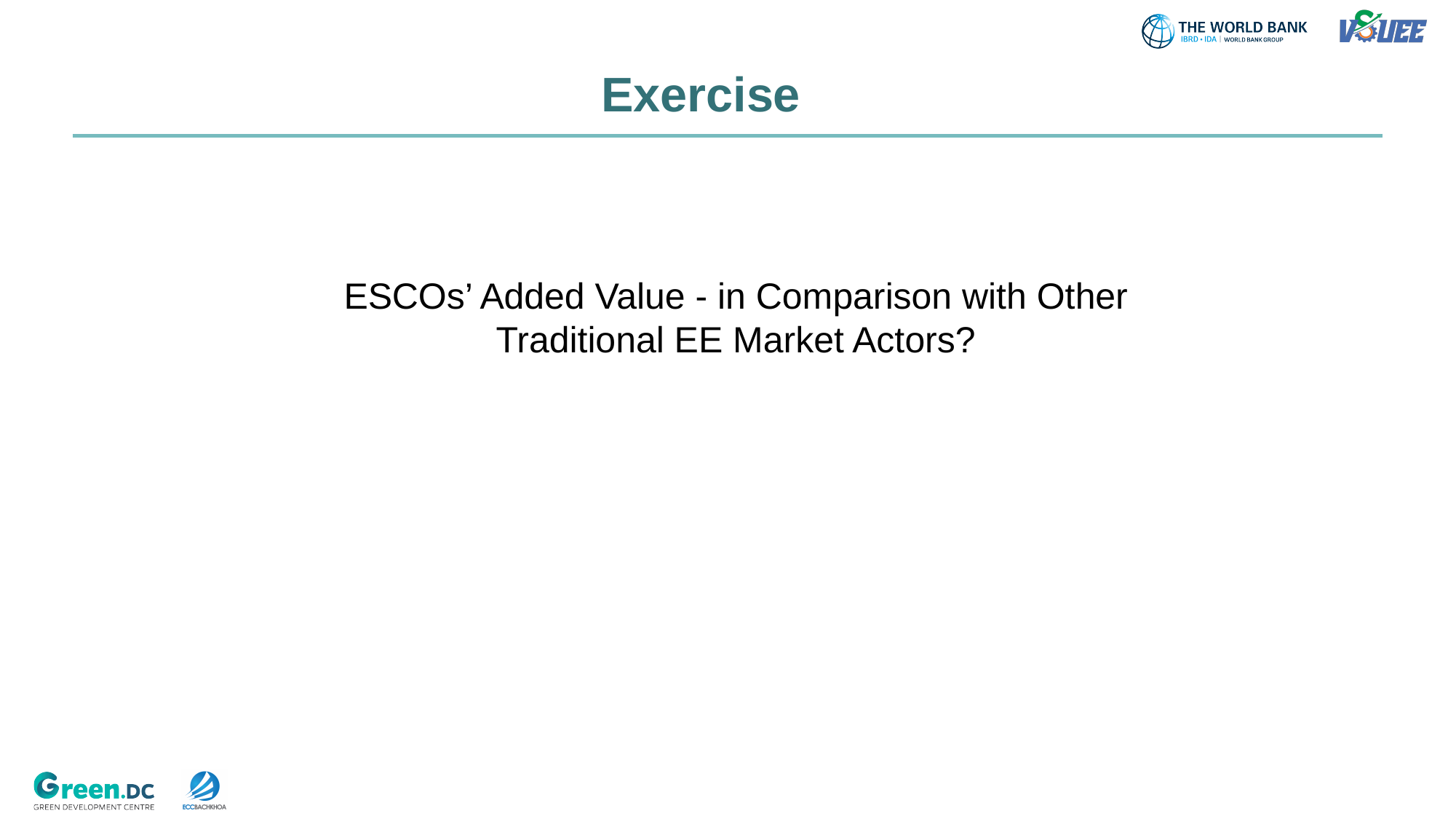

# Exercise
﻿ESCOs’ Added Value - in Comparison with Other Traditional EE Market Actors?